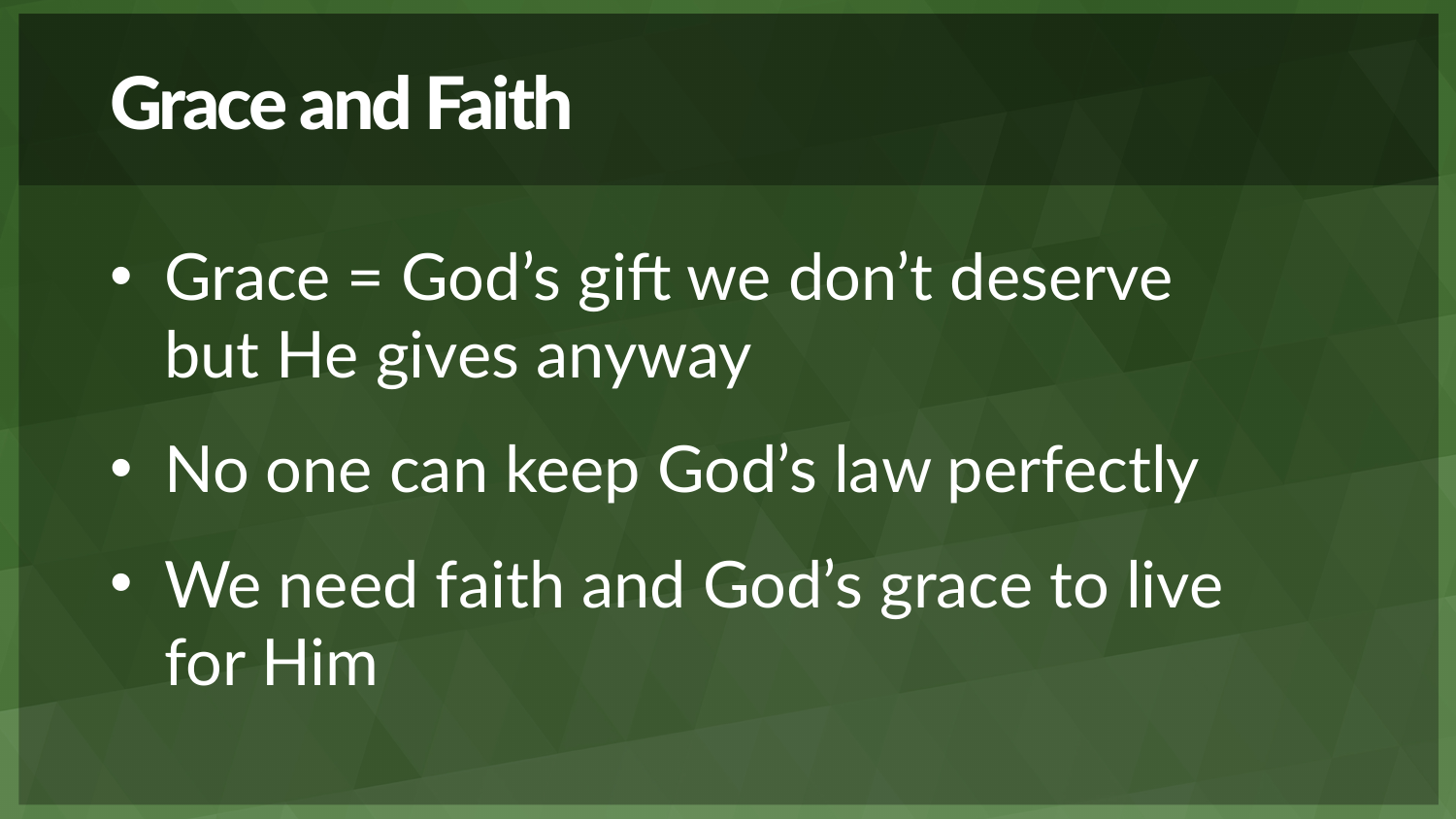

# Grace and Faith
Grace = God’s gift we don’t deserve but He gives anyway
No one can keep God’s law perfectly
We need faith and God’s grace to live for Him